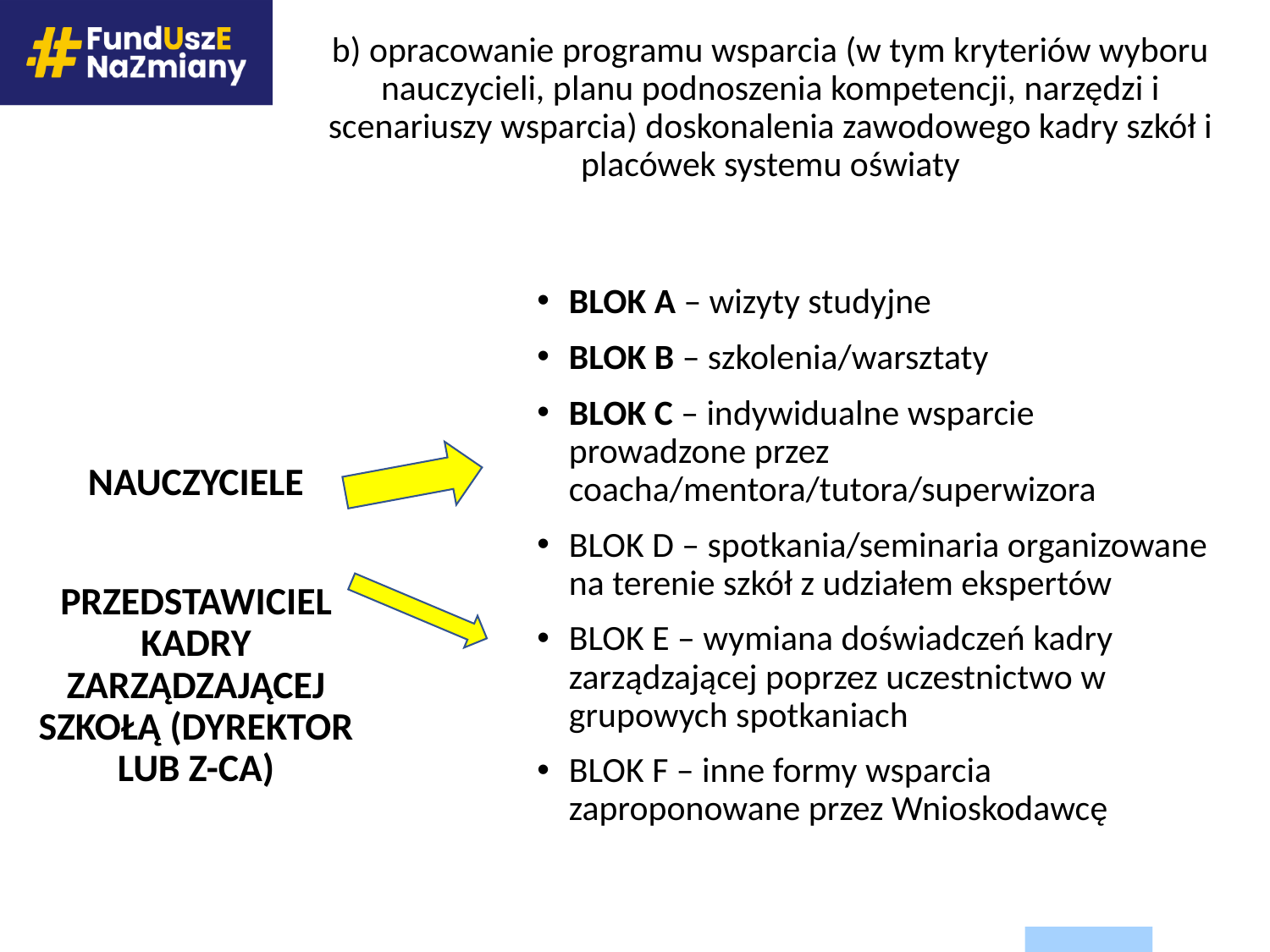

# b) opracowanie programu wsparcia (w tym kryteriów wyboru nauczycieli, planu podnoszenia kompetencji, narzędzi i scenariuszy wsparcia) doskonalenia zawodowego kadry szkół i placówek systemu oświaty
BLOK A – wizyty studyjne
BLOK B – szkolenia/warsztaty
BLOK C – indywidualne wsparcie prowadzone przez coacha/mentora/tutora/superwizora
BLOK D – spotkania/seminaria organizowane na terenie szkół z udziałem ekspertów
BLOK E – wymiana doświadczeń kadry zarządzającej poprzez uczestnictwo w grupowych spotkaniach
BLOK F – inne formy wsparcia zaproponowane przez Wnioskodawcę

NAUCZYCIELE

PRZEDSTAWICIEL KADRY ZARZĄDZAJĄCEJ SZKOŁĄ (DYREKTOR LUB Z-CA)